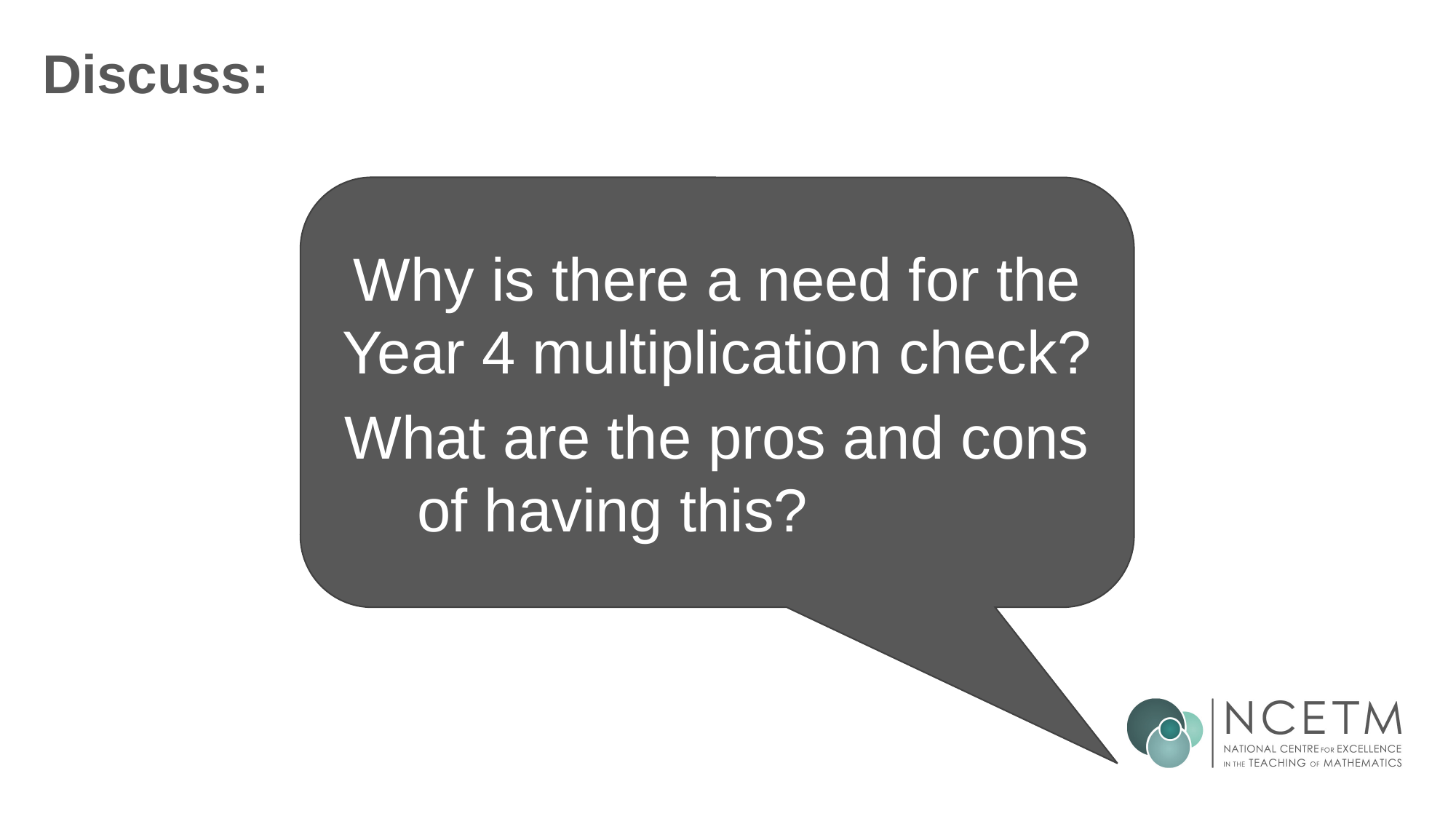

# Discuss:
Why is there a need for the Year 4 multiplication check?
What are the pros and cons of having this? check?